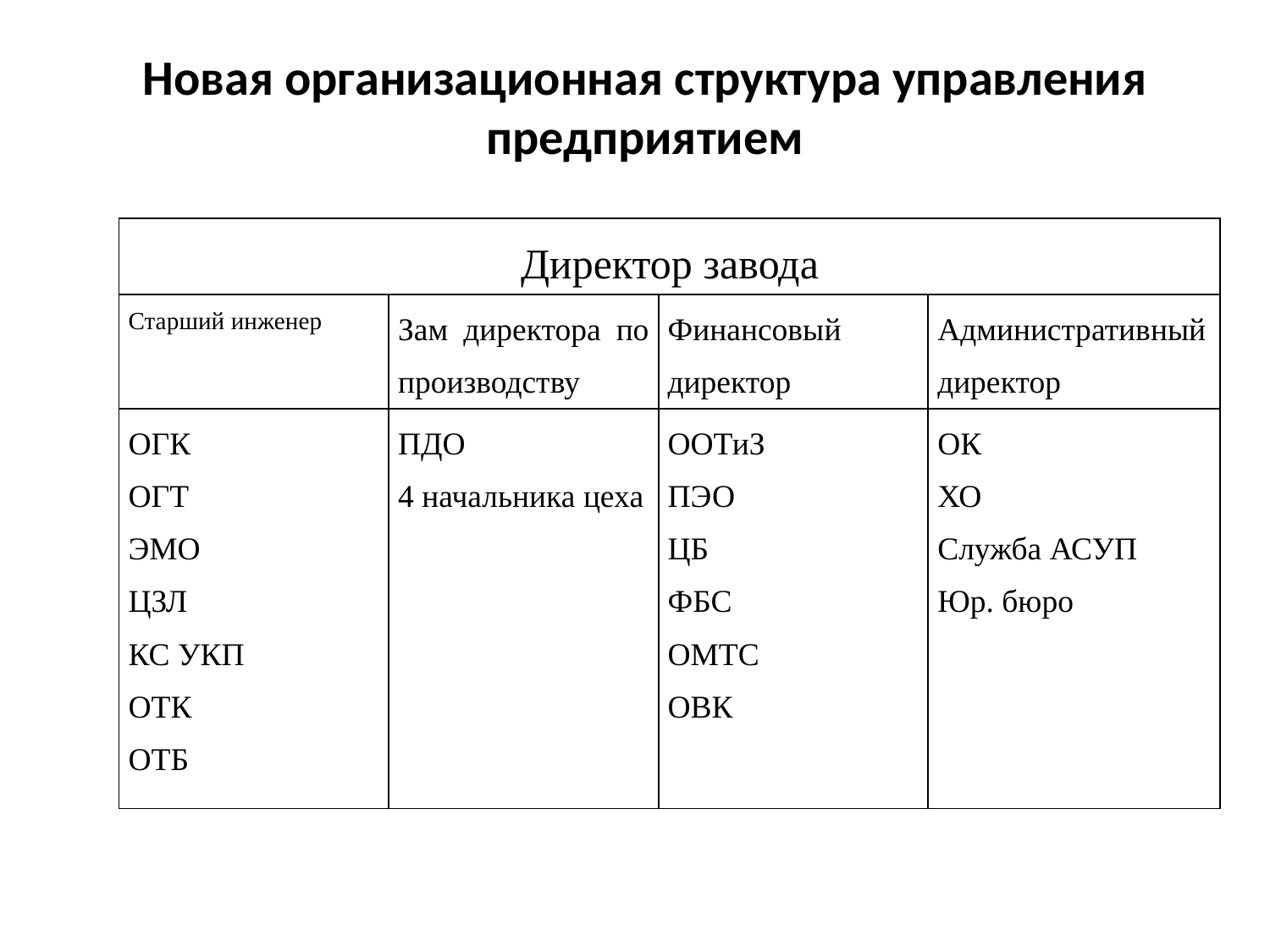

Новая организационная структура управления предприятием
| Директор завода |  |  |  |
| --- | --- | --- | --- |
| Старший инженер | Зам директора по производству | Финансовый директор | Административный директор |
| ОГК ОГТ ЭМО ЦЗЛ КС УКП ОТК ОТБ | ПДО 4 начальника цеха | ООТиЗ ПЭО ЦБ ФБС ОМТС ОВК | ОК ХО Служба АСУП Юр. бюро |